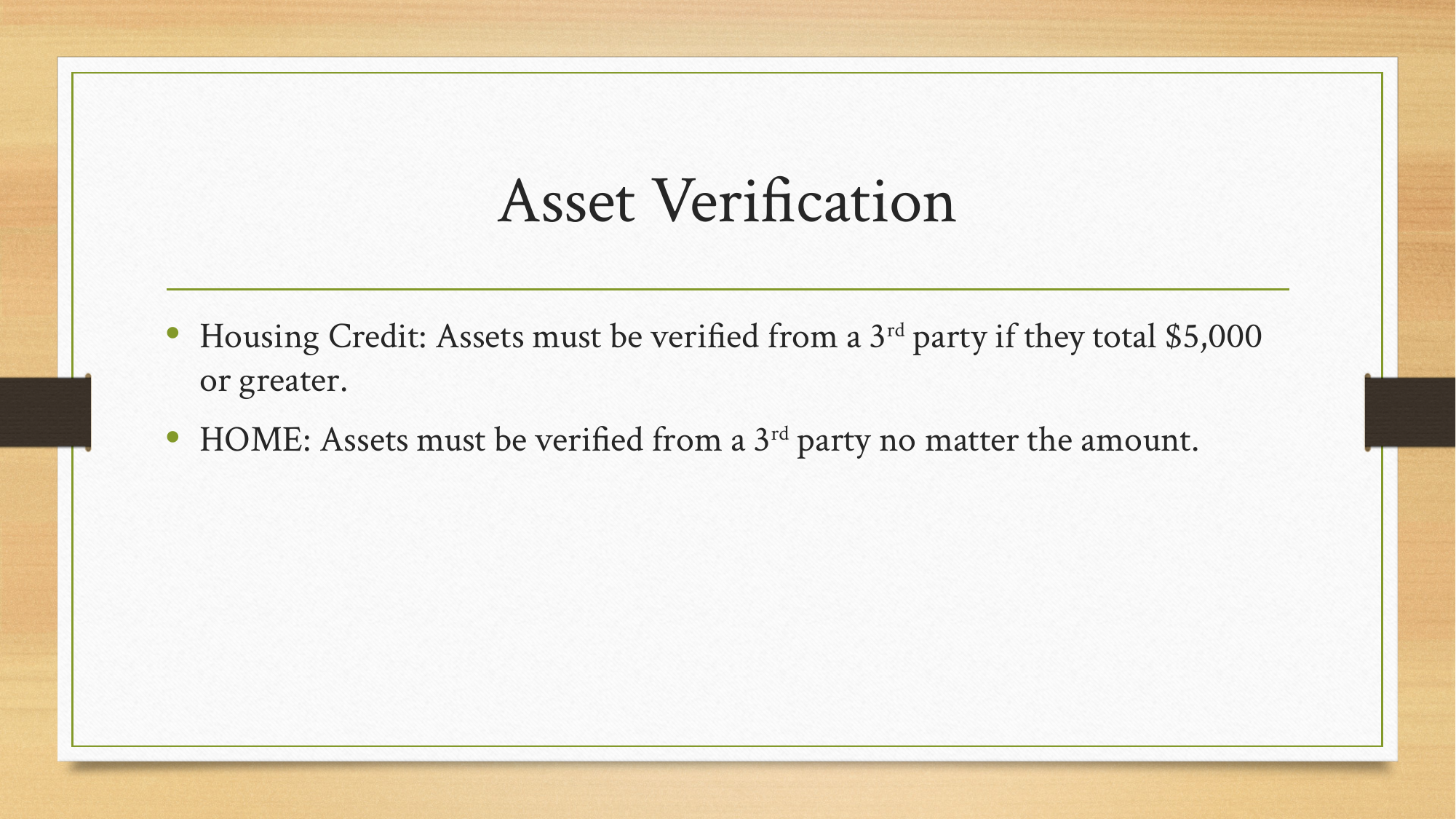

# Asset Verification
Housing Credit: Assets must be verified from a 3rd party if they total $5,000 or greater.
HOME: Assets must be verified from a 3rd party no matter the amount.